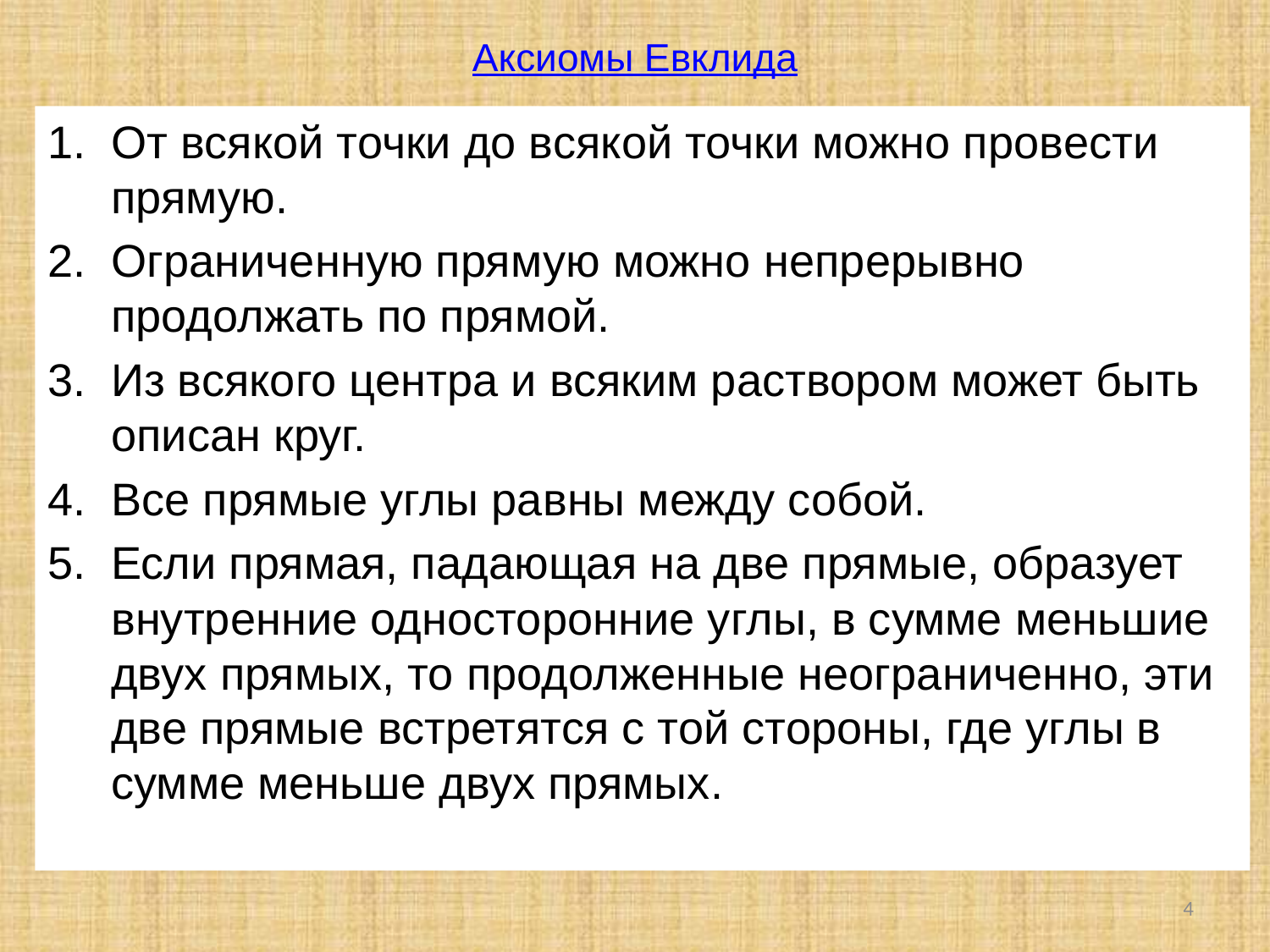

# Аксиомы Евклида
От всякой точки до всякой точки можно провести прямую.
Ограниченную прямую можно непрерывно продолжать по прямой.
Из всякого центра и всяким раствором может быть описан круг.
Все прямые углы равны между собой.
Если прямая, падающая на две прямые, образует внутренние односторонние углы, в сумме меньшие двух прямых, то продолженные неограниченно, эти две прямые встретятся с той стороны, где углы в сумме меньше двух прямых.

4